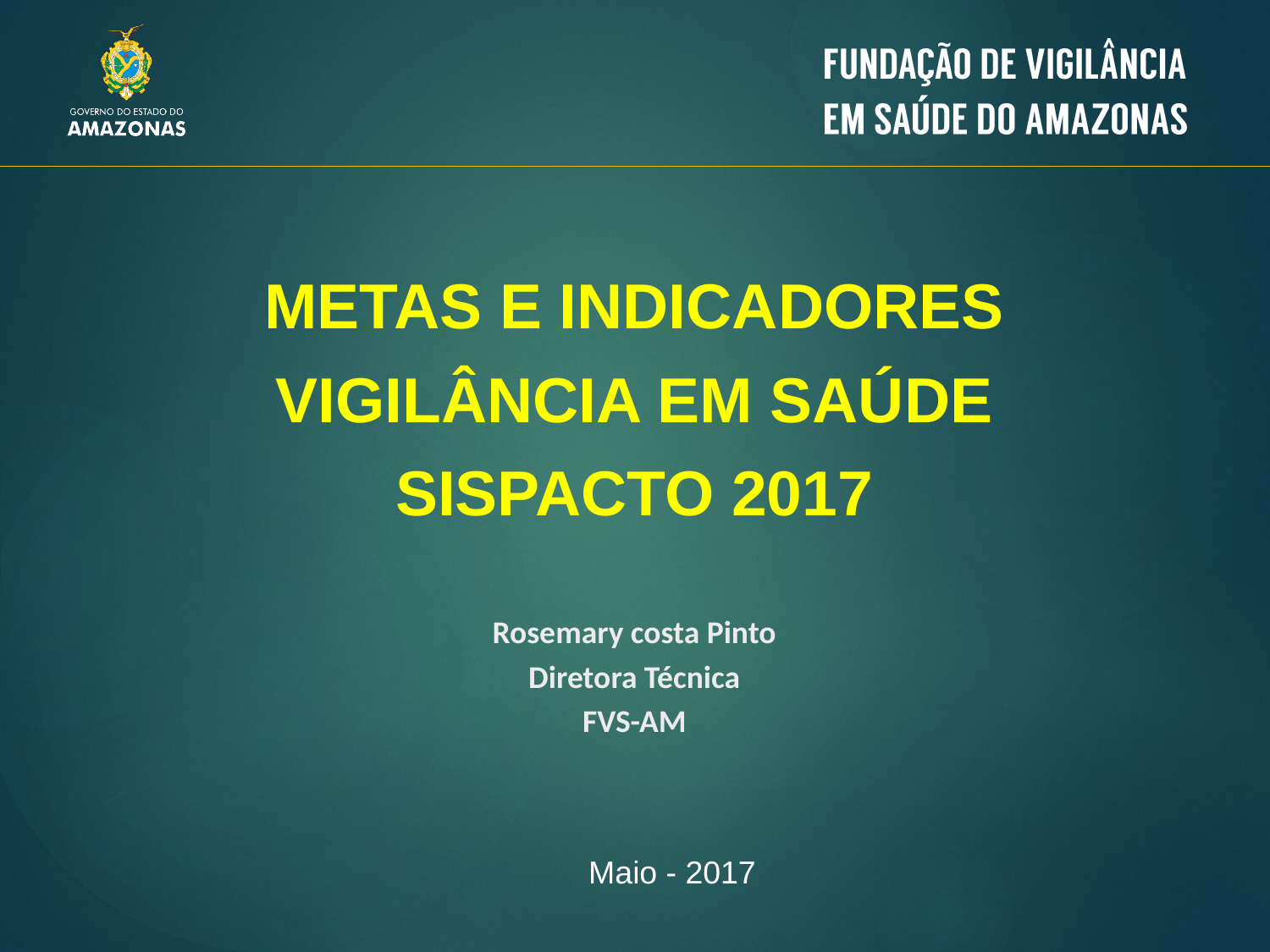

METAS E INDICADORES
VIGILÂNCIA EM SAÚDE
SISPACTO 2017

Rosemary costa Pinto
Diretora Técnica
FVS-AM
Maio - 2017